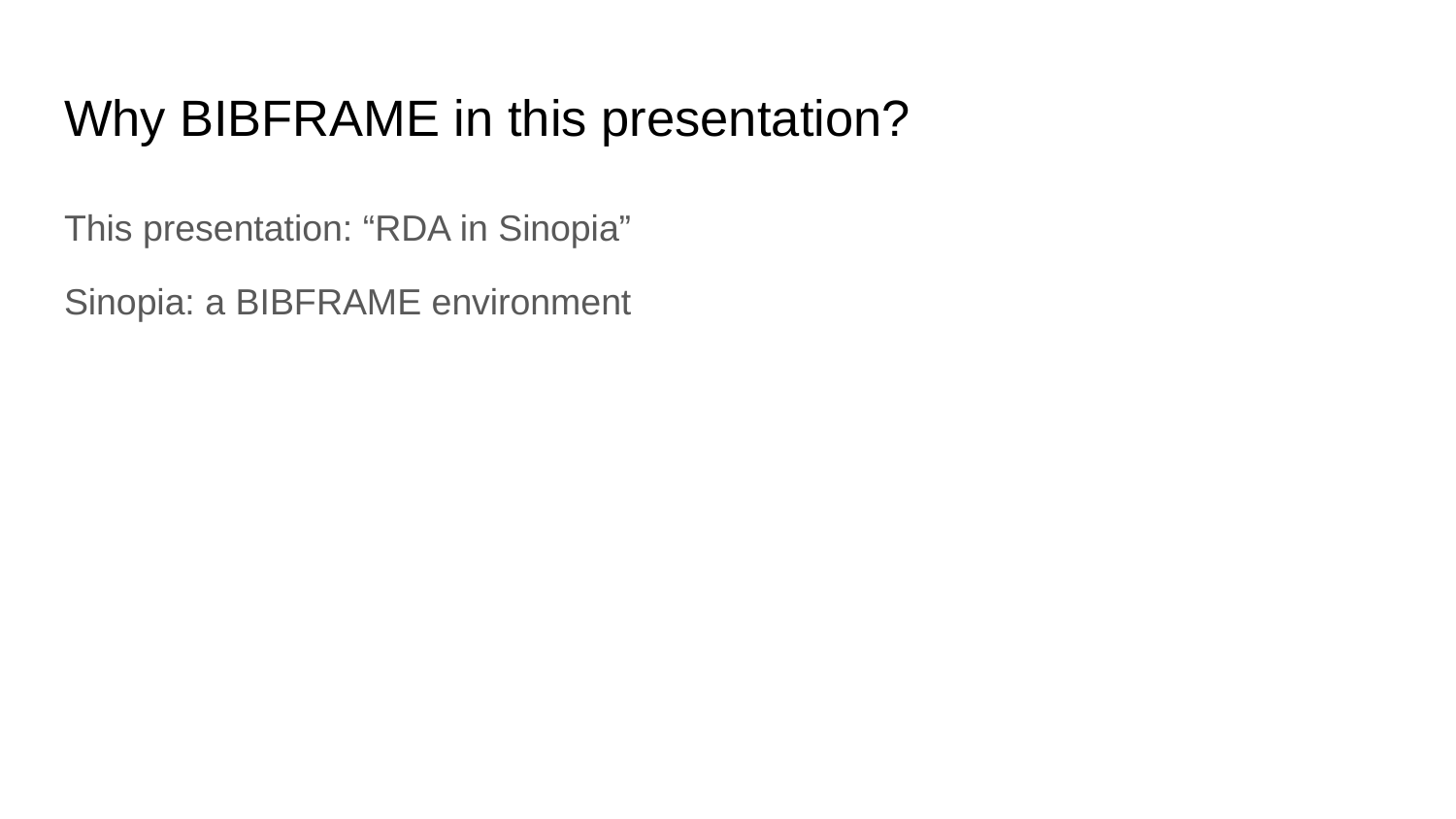

# Why BIBFRAME in this presentation?
This presentation: “RDA in Sinopia”
Sinopia: a BIBFRAME environment